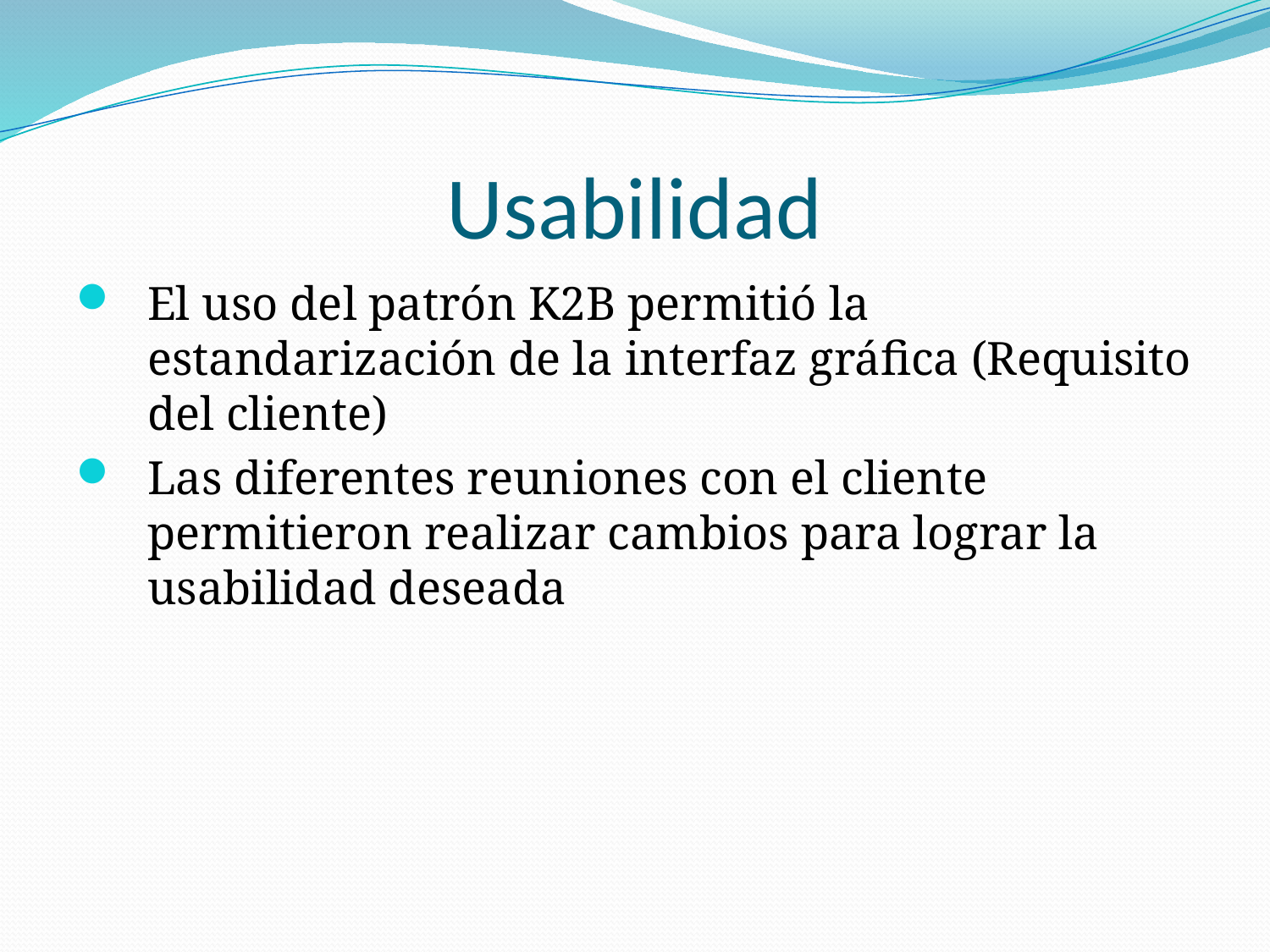

# Usabilidad
El uso del patrón K2B permitió la estandarización de la interfaz gráfica (Requisito del cliente)
Las diferentes reuniones con el cliente permitieron realizar cambios para lograr la usabilidad deseada